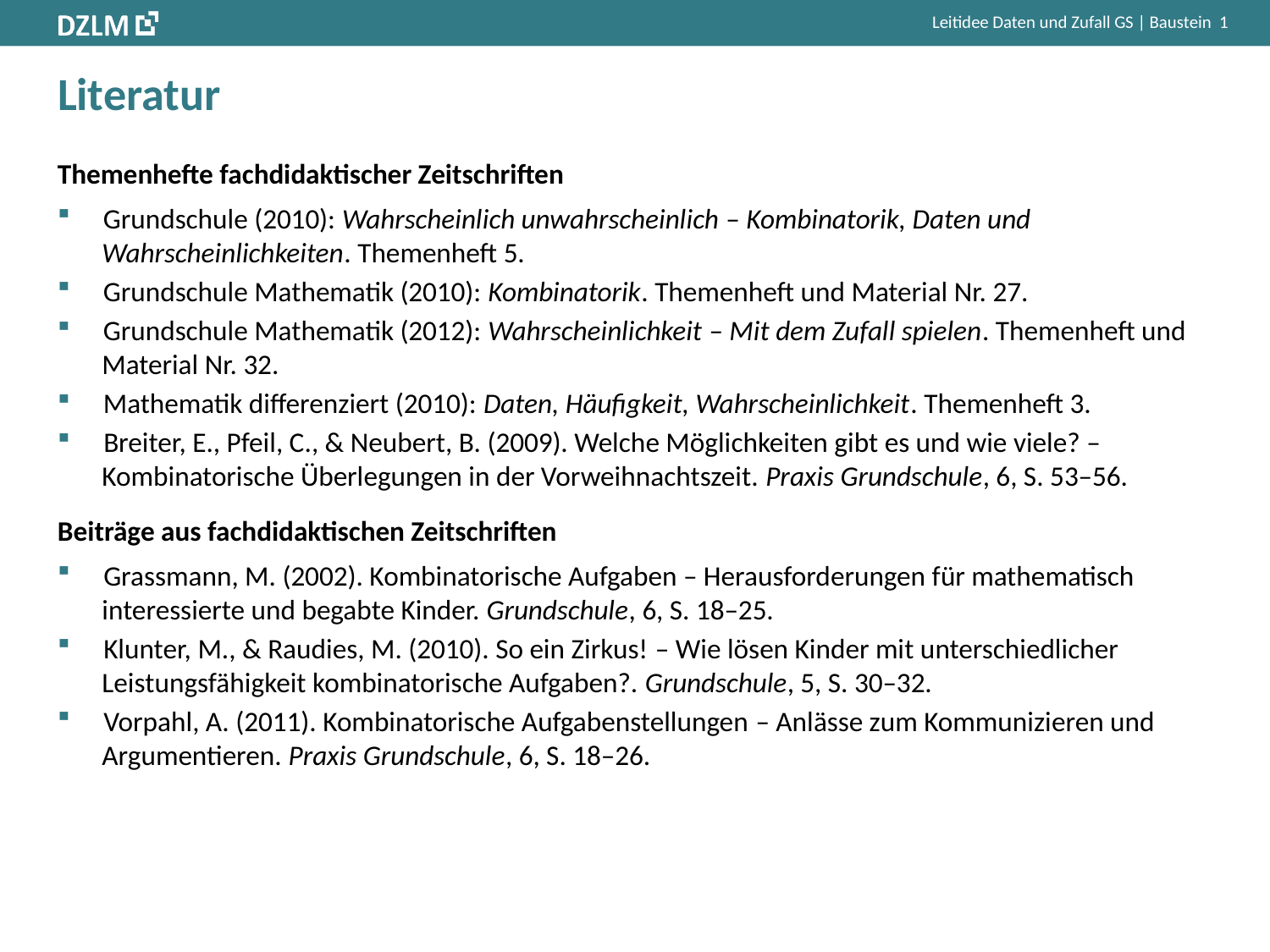

# Literatur
Themenhefte fachdidaktischer Zeitschriften
 Grundschule (2010): Wahrscheinlich unwahrscheinlich – Kombinatorik, Daten und
       Wahrscheinlichkeiten. Themenheft 5.
 Grundschule Mathematik (2010): Kombinatorik. Themenheft und Material Nr. 27.
 Grundschule Mathematik (2012): Wahrscheinlichkeit – Mit dem Zufall spielen. Themenheft und
       Material Nr. 32.
 Mathematik differenziert (2010): Daten, Häufigkeit, Wahrscheinlichkeit. Themenheft 3.
 Breiter, E., Pfeil, C., & Neubert, B. (2009). Welche Möglichkeiten gibt es und wie viele? –
       Kombinatorische Überlegungen in der Vorweihnachtszeit. Praxis Grundschule, 6, S. 53–56.
Beiträge aus fachdidaktischen Zeitschriften
 Grassmann, M. (2002). Kombinatorische Aufgaben – Herausforderungen für mathematisch
       interessierte und begabte Kinder. Grundschule, 6, S. 18–25.
 Klunter, M., & Raudies, M. (2010). So ein Zirkus! – Wie lösen Kinder mit unterschiedlicher
       Leistungsfähigkeit kombinatorische Aufgaben?. Grundschule, 5, S. 30–32.
 Vorpahl, A. (2011). Kombinatorische Aufgabenstellungen – Anlässe zum Kommunizieren und
       Argumentieren. Praxis Grundschule, 6, S. 18–26.